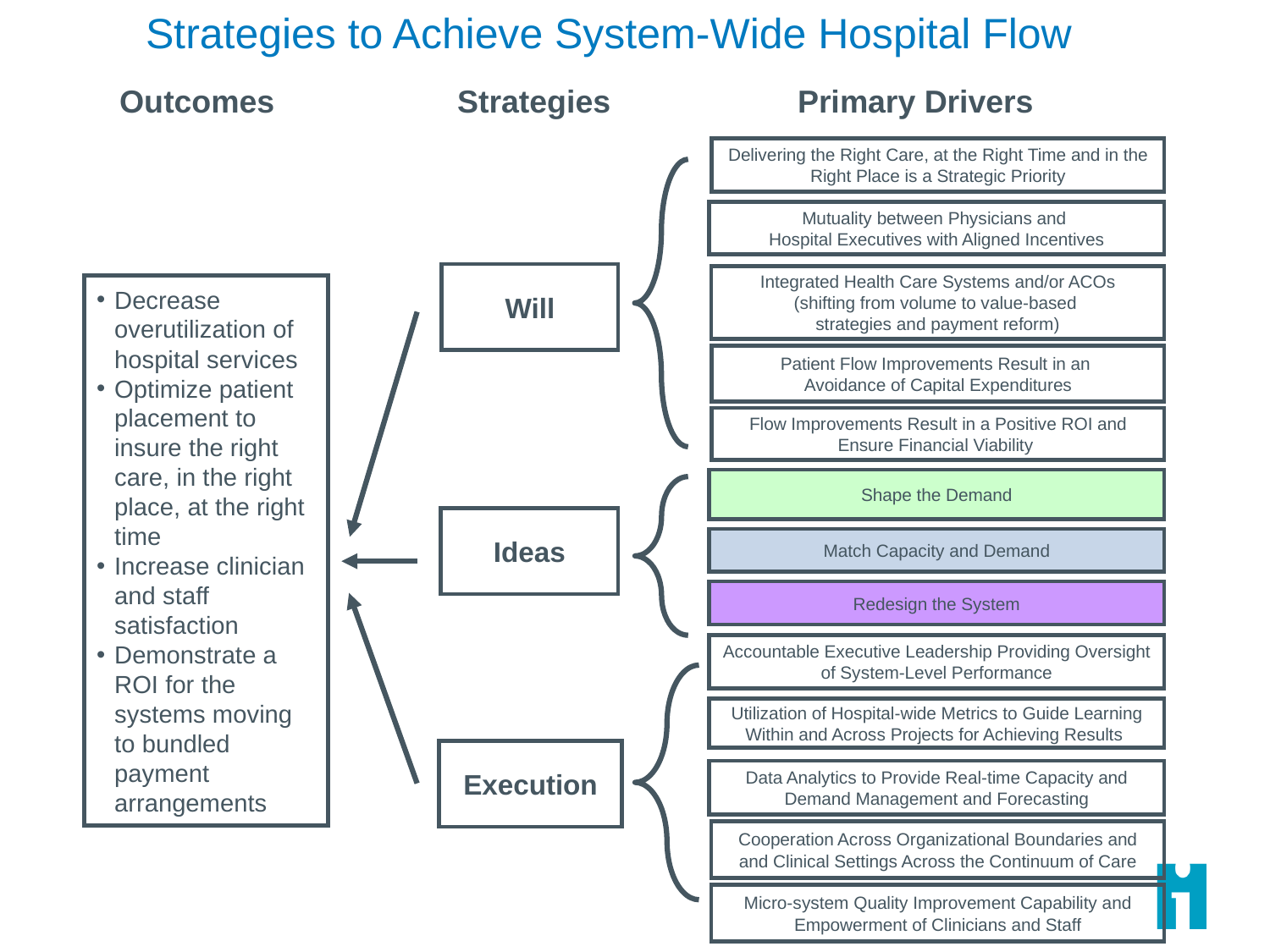

Strategies to Achieve System-Wide Hospital Flow
Outcomes
Strategies
Primary Drivers
Delivering the Right Care, at the Right Time and in the Right Place is a Strategic Priority

Mutuality between Physicians and
Hospital Executives with Aligned Incentives
Will
Integrated Health Care Systems and/or ACOs
(shifting from volume to value-based
strategies and payment reform)
Decrease overutilization of hospital services
Optimize patient placement to insure the right care, in the right place, at the right time
Increase clinician and staff satisfaction
Demonstrate a ROI for the systems moving to bundled payment arrangements
Patient Flow Improvements Result in an
Avoidance of Capital Expenditures
Flow Improvements Result in a Positive ROI and Ensure Financial Viability
Shape the Demand

Ideas
Match Capacity and Demand
Redesign the System
Accountable Executive Leadership Providing Oversight of System-Level Performance

Utilization of Hospital-wide Metrics to Guide Learning Within and Across Projects for Achieving Results
Execution
Data Analytics to Provide Real-time Capacity and Demand Management and Forecasting
Cooperation Across Organizational Boundaries and
and Clinical Settings Across the Continuum of Care
Micro-system Quality Improvement Capability and Empowerment of Clinicians and Staff